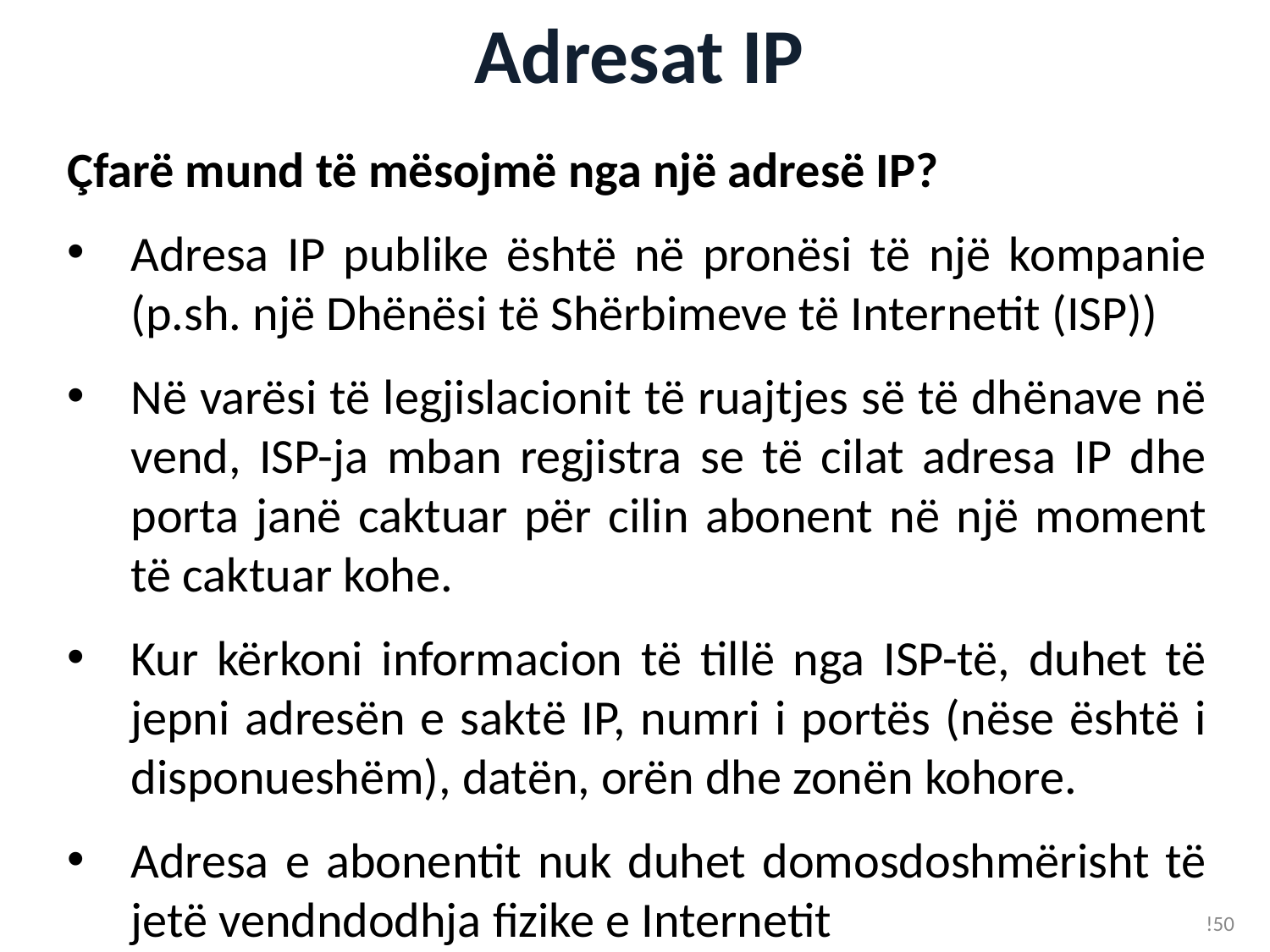

# Adresat IP
Çfarë mund të mësojmë nga një adresë IP?
Adresa IP publike është në pronësi të një kompanie (p.sh. një Dhënësi të Shërbimeve të Internetit (ISP))
Në varësi të legjislacionit të ruajtjes së të dhënave në vend, ISP-ja mban regjistra se të cilat adresa IP dhe porta janë caktuar për cilin abonent në një moment të caktuar kohe.
Kur kërkoni informacion të tillë nga ISP-të, duhet të jepni adresën e saktë IP, numri i portës (nëse është i disponueshëm), datën, orën dhe zonën kohore.
Adresa e abonentit nuk duhet domosdoshmërisht të jetë vendndodhja fizike e Internetit
!50